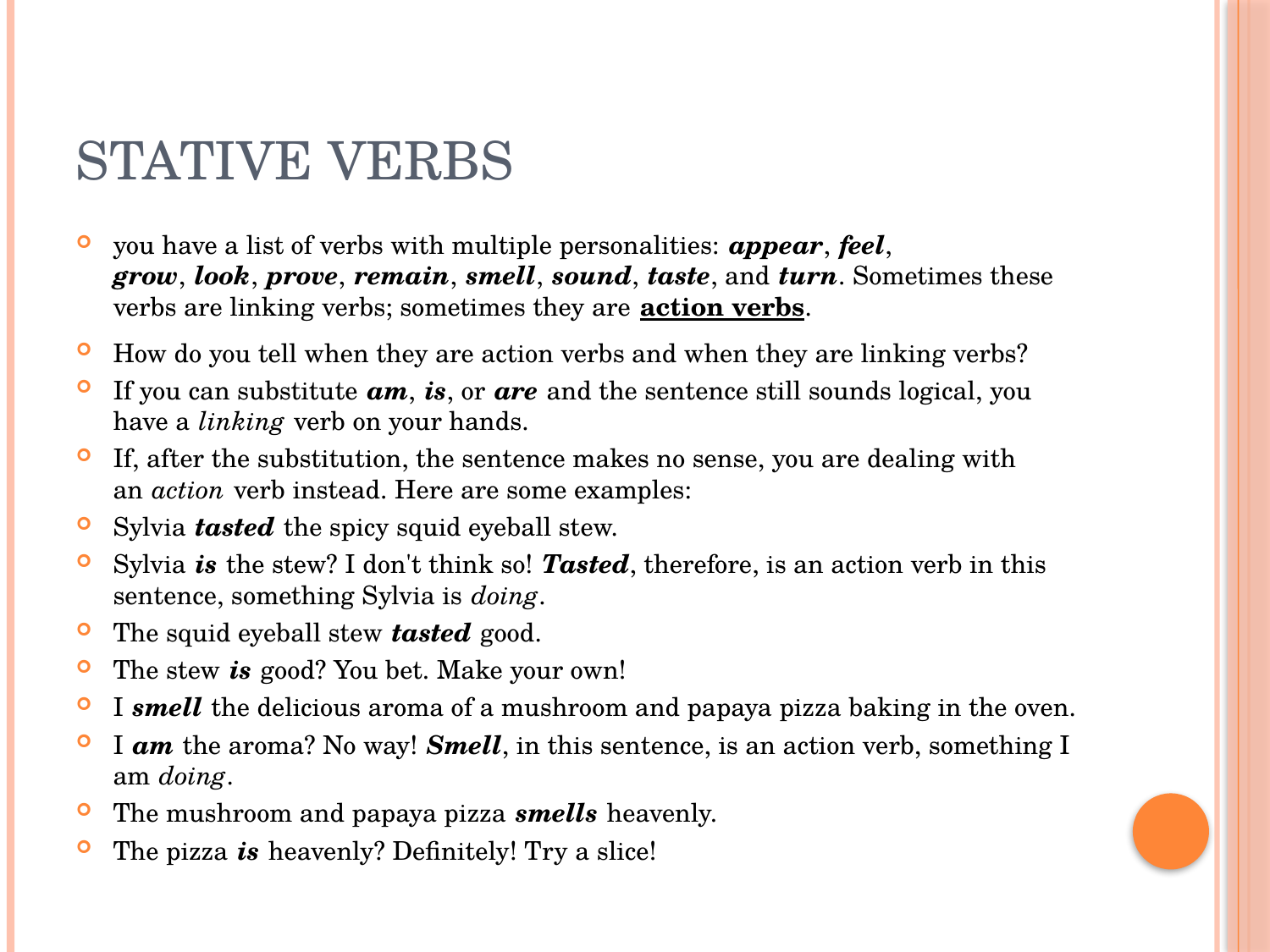

# Stative Verbs
you have a list of verbs with multiple personalities: appear, feel, grow, look, prove, remain, smell, sound, taste, and turn. Sometimes these verbs are linking verbs; sometimes they are action verbs.
How do you tell when they are action verbs and when they are linking verbs?
If you can substitute am, is, or are and the sentence still sounds logical, you have a linking verb on your hands.
If, after the substitution, the sentence makes no sense, you are dealing with an action verb instead. Here are some examples:
Sylvia tasted the spicy squid eyeball stew.
Sylvia is the stew? I don't think so! Tasted, therefore, is an action verb in this sentence, something Sylvia is doing.
The squid eyeball stew tasted good.
The stew is good? You bet. Make your own!
I smell the delicious aroma of a mushroom and papaya pizza baking in the oven.
I am the aroma? No way! Smell, in this sentence, is an action verb, something I am doing.
The mushroom and papaya pizza smells heavenly.
The pizza is heavenly? Definitely! Try a slice!